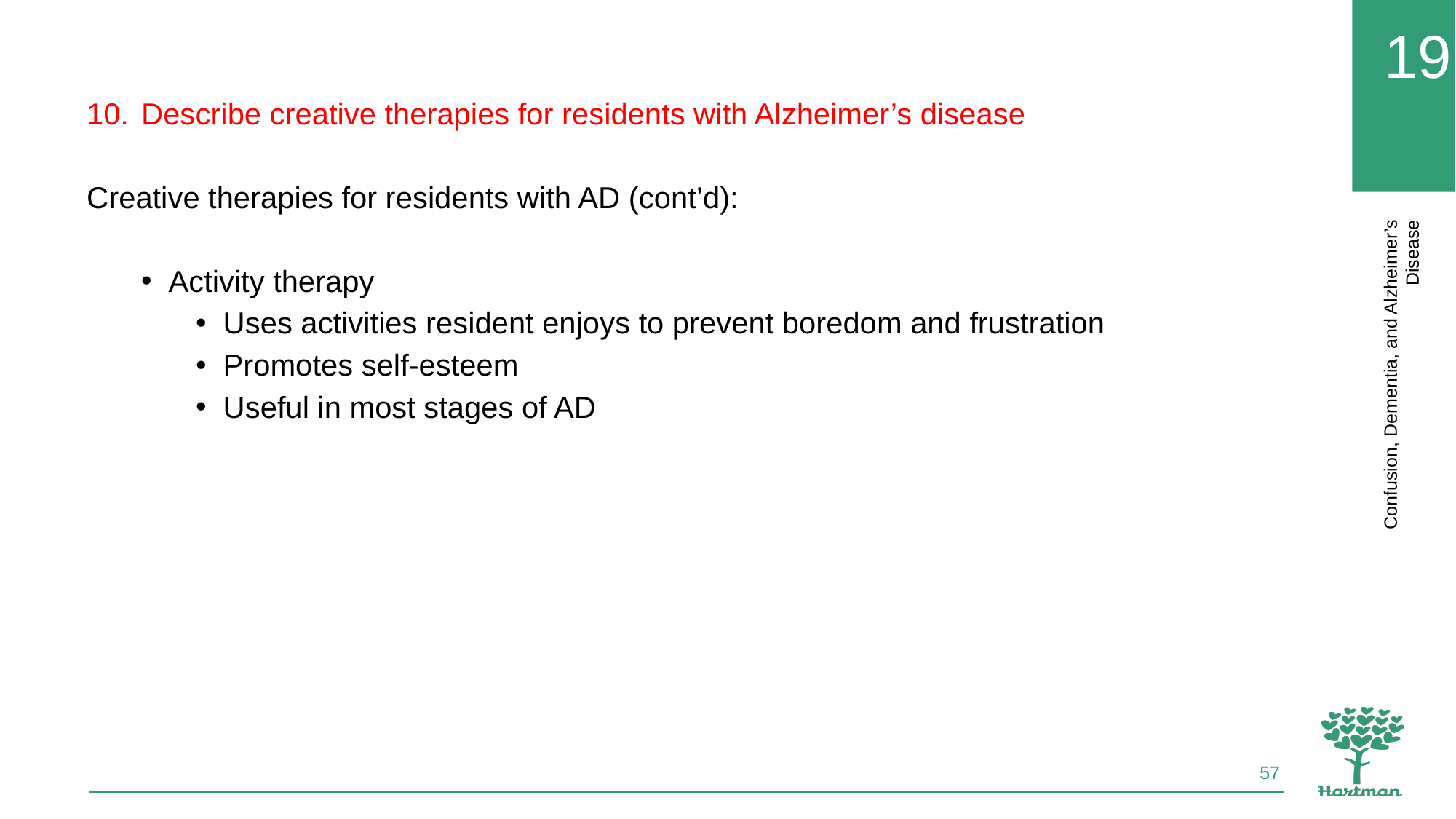

Describe creative therapies for residents with Alzheimer’s disease

Creative therapies for residents with AD (cont’d):

Activity therapy
Uses activities resident enjoys to prevent boredom and frustration
Promotes self-esteem
Useful in most stages of AD
57